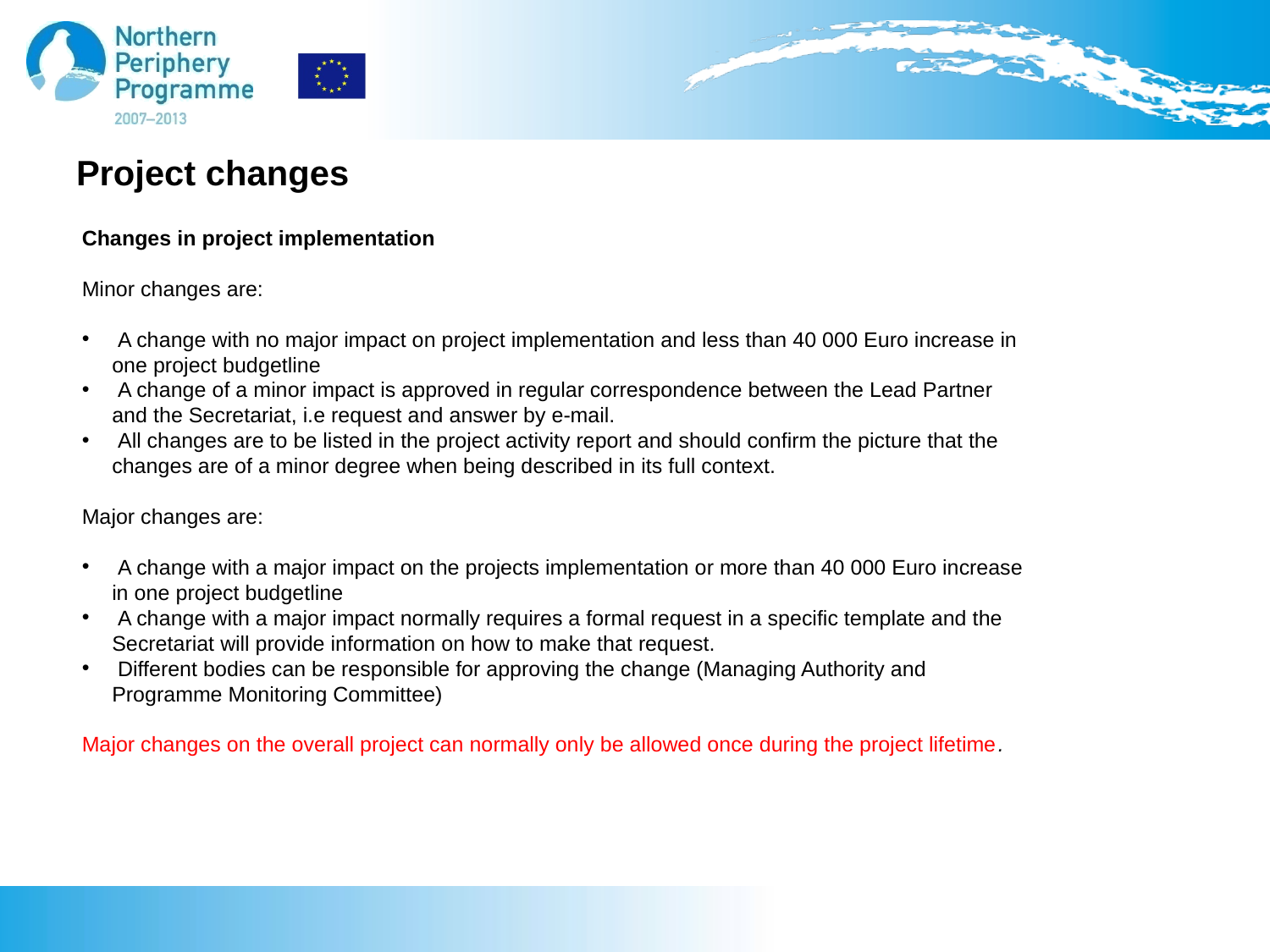

# Project changes
Changes in project implementation

Minor changes are:

 A change with no major impact on project implementation and less than 40 000 Euro increase in one project budgetline
 A change of a minor impact is approved in regular correspondence between the Lead Partner and the Secretariat, i.e request and answer by e-mail.
 All changes are to be listed in the project activity report and should confirm the picture that the changes are of a minor degree when being described in its full context.

Major changes are:

 A change with a major impact on the projects implementation or more than 40 000 Euro increase in one project budgetline
 A change with a major impact normally requires a formal request in a specific template and the Secretariat will provide information on how to make that request.
 Different bodies can be responsible for approving the change (Managing Authority and Programme Monitoring Committee)

Major changes on the overall project can normally only be allowed once during the project lifetime.